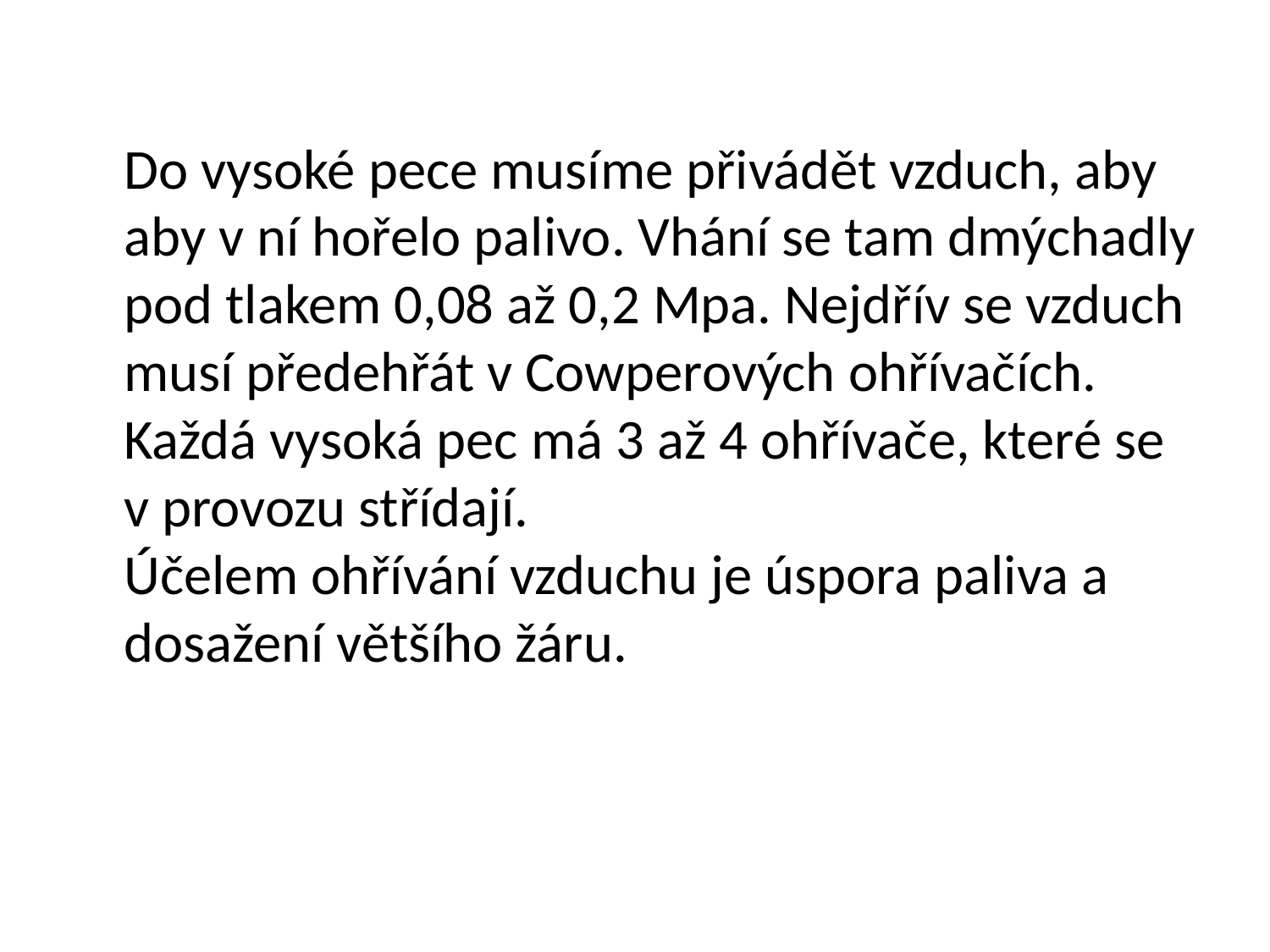

Do vysoké pece musíme přivádět vzduch, aby
aby v ní hořelo palivo. Vhání se tam dmýchadly
pod tlakem 0,08 až 0,2 Mpa. Nejdřív se vzduch
musí předehřát v Cowperových ohřívačích.
Každá vysoká pec má 3 až 4 ohřívače, které se
v provozu střídají.
Účelem ohřívání vzduchu je úspora paliva a
dosažení většího žáru.